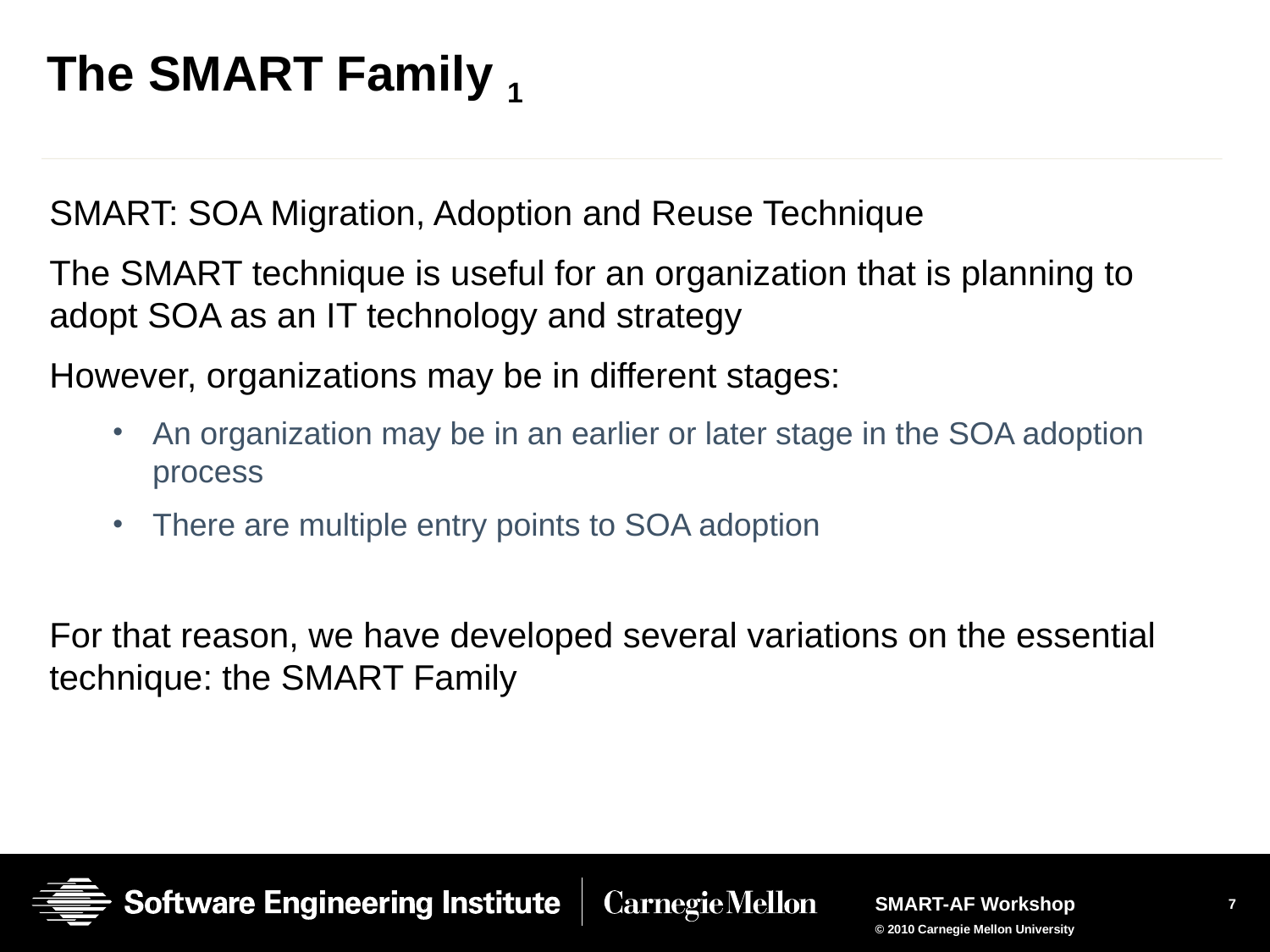

# The SMART Family 1
SMART: SOA Migration, Adoption and Reuse Technique
The SMART technique is useful for an organization that is planning to adopt SOA as an IT technology and strategy
However, organizations may be in different stages:
An organization may be in an earlier or later stage in the SOA adoption process
There are multiple entry points to SOA adoption

For that reason, we have developed several variations on the essential technique: the SMART Family